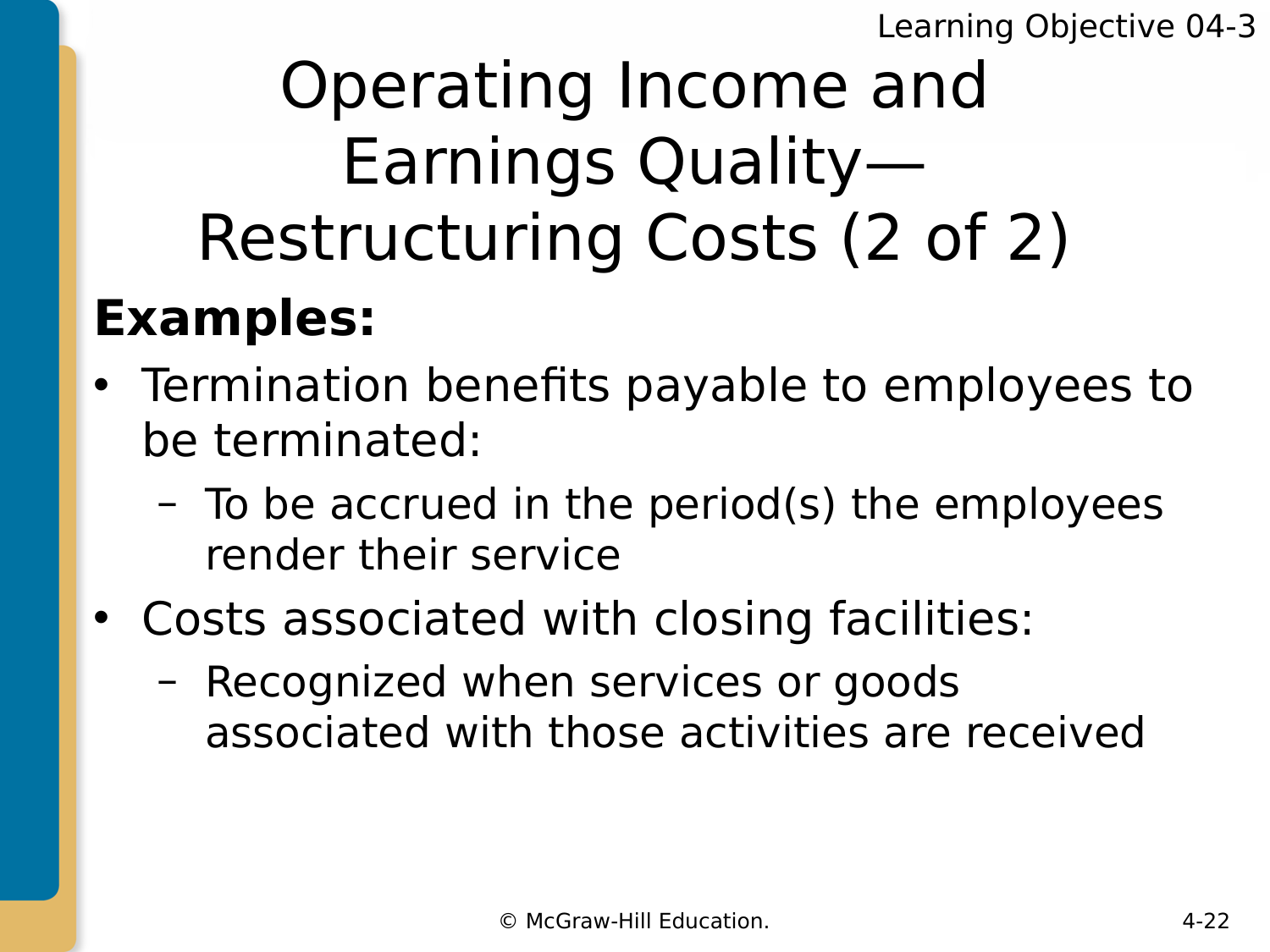

Learning Objective 04-3
# Operating Income and Earnings Quality—Restructuring Costs (2 of 2)
Examples:
Termination benefits payable to employees to be terminated:
To be accrued in the period(s) the employees render their service
Costs associated with closing facilities:
Recognized when services or goods associated with those activities are received